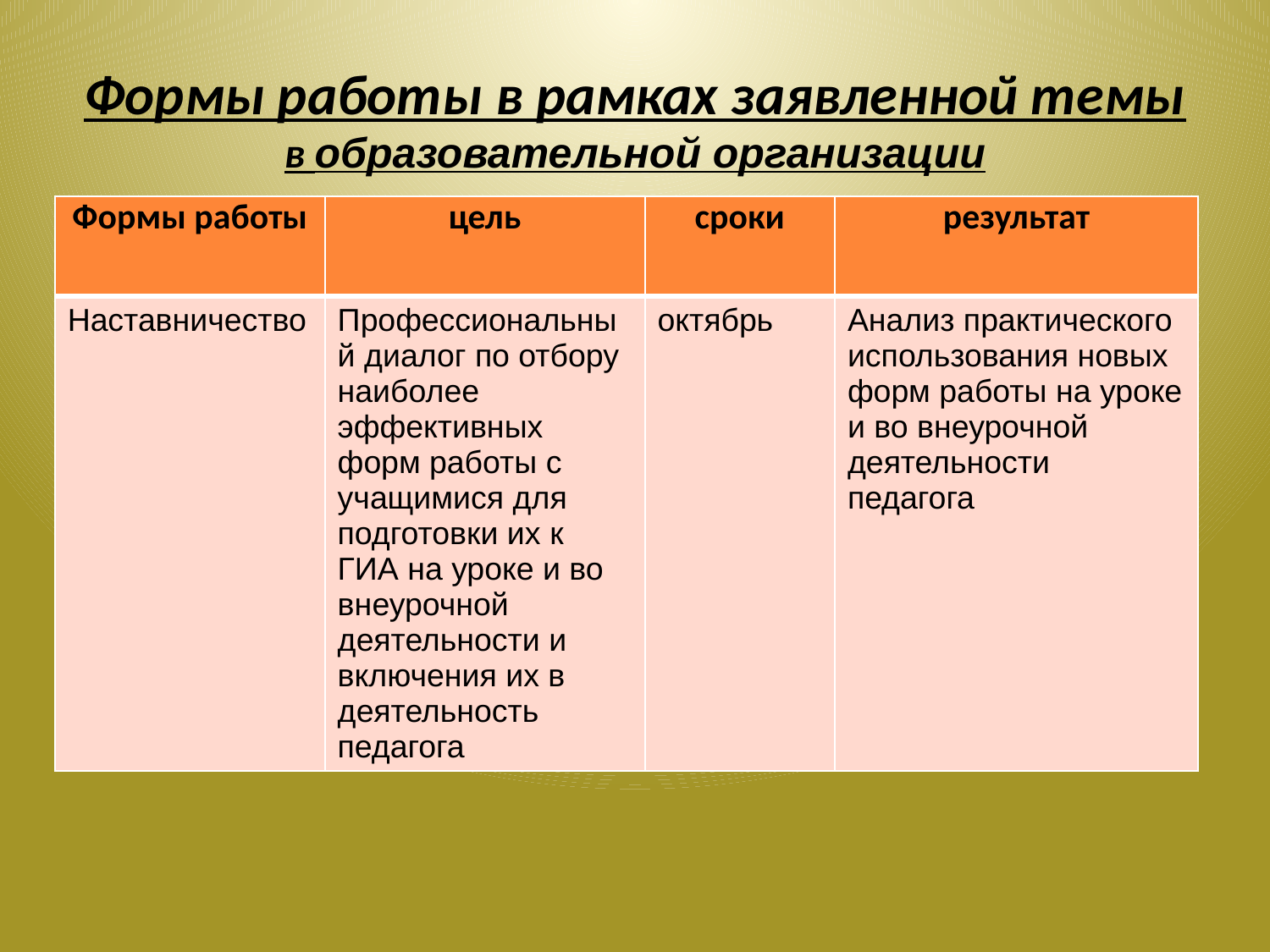

Формы работы в рамках заявленной темы
в образовательной организации
| Формы работы | цель | сроки | результат |
| --- | --- | --- | --- |
| Наставничество | Профессиональный диалог по отбору наиболее эффективных форм работы с учащимися для подготовки их к ГИА на уроке и во внеурочной деятельности и включения их в деятельность педагога | октябрь | Анализ практического использования новых форм работы на уроке и во внеурочной деятельности педагога |